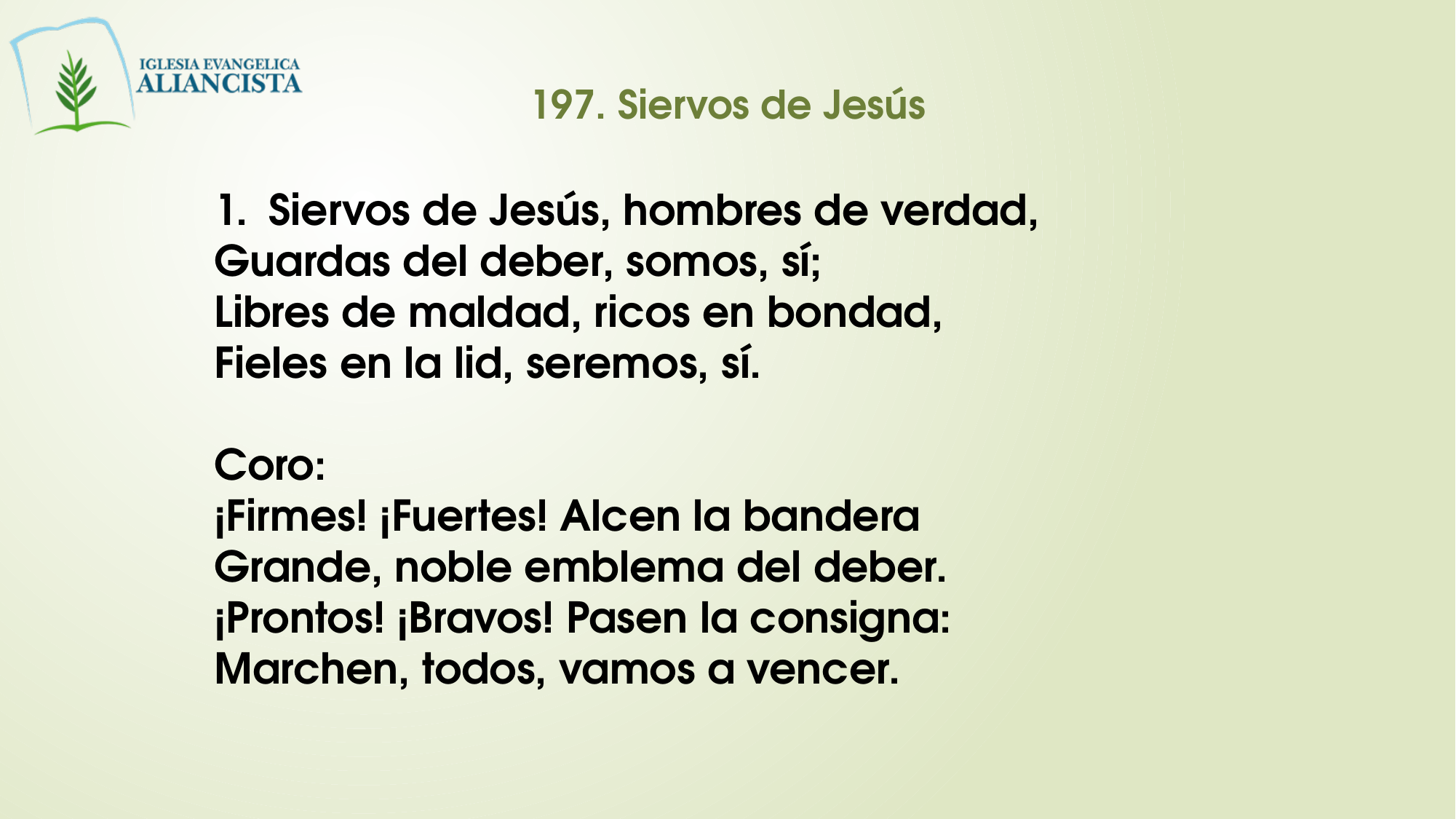

197. Siervos de Jesús
Siervos de Jesús, hombres de verdad,
Guardas del deber, somos, sí;
Libres de maldad, ricos en bondad,
Fieles en la lid, seremos, sí.

Coro:
¡Firmes! ¡Fuertes! Alcen la bandera
Grande, noble emblema del deber.
¡Prontos! ¡Bravos! Pasen la consigna:
Marchen, todos, vamos a vencer.